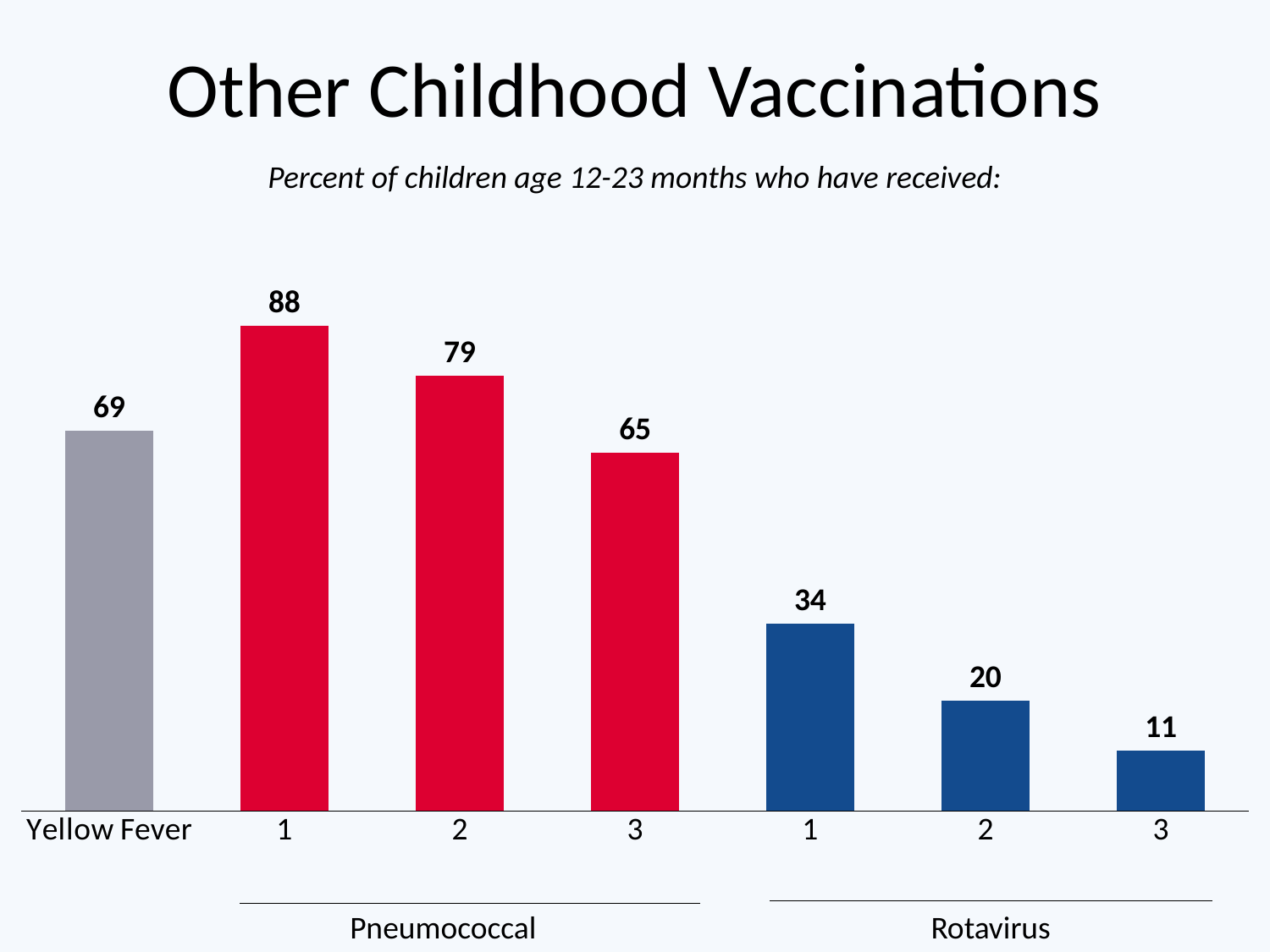

# Other Childhood Vaccinations
Percent of children age 12-23 months who have received:

### Chart

| Category | Series 1 |
|---|---|
| Yellow Fever | 69.0 |
| 1 | 88.0 |
| 2 | 79.0 |
| 3 | 65.0 |
| 1 | 34.0 |
| 2 | 20.0 |
| 3 | 11.0 |
Rotavirus
Pneumococcal